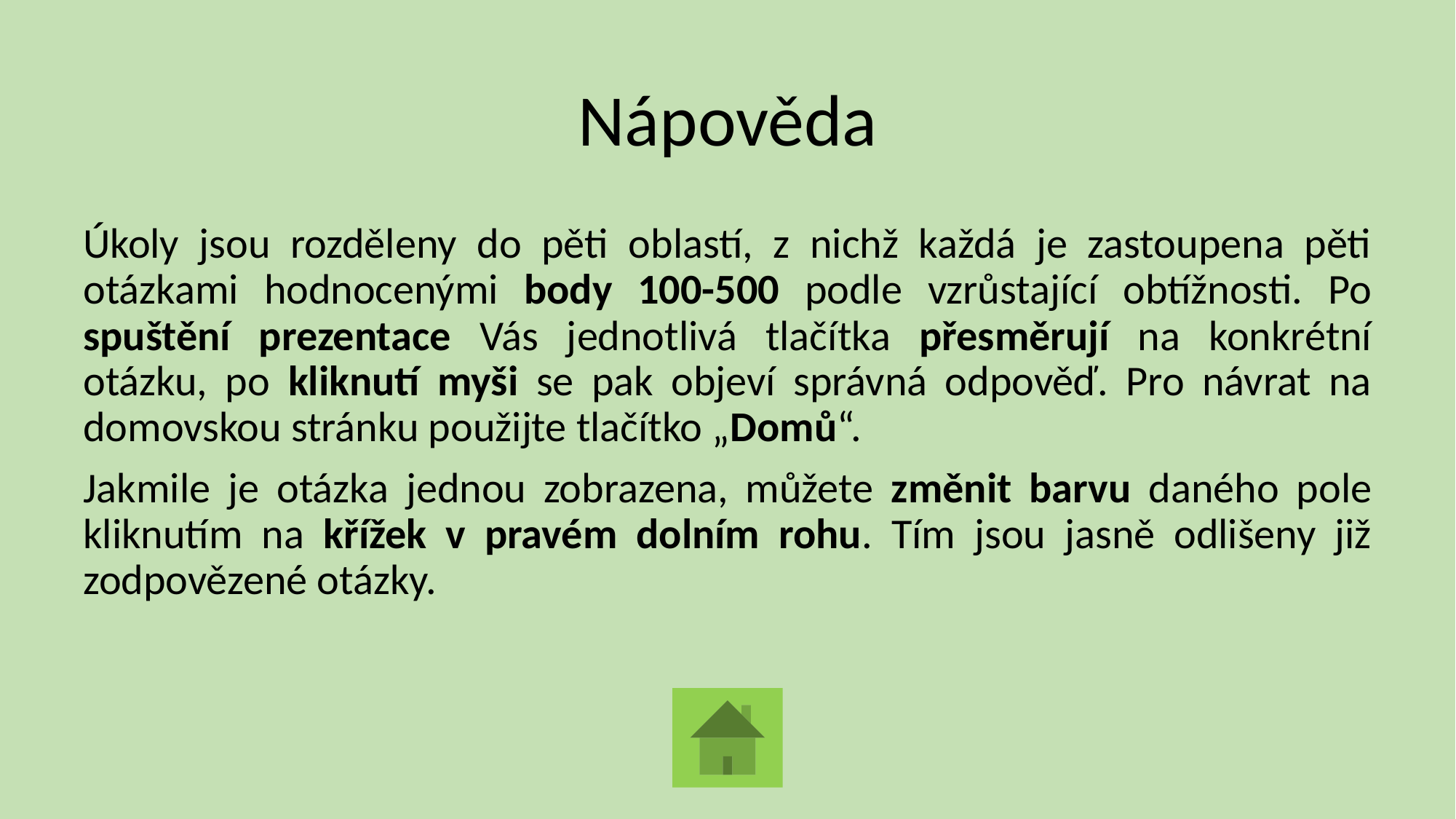

# Nápověda
Úkoly jsou rozděleny do pěti oblastí, z nichž každá je zastoupena pěti otázkami hodnocenými body 100-500 podle vzrůstající obtížnosti. Po spuštění prezentace Vás jednotlivá tlačítka přesměrují na konkrétní otázku, po kliknutí myši se pak objeví správná odpověď. Pro návrat na domovskou stránku použijte tlačítko „Domů“.
Jakmile je otázka jednou zobrazena, můžete změnit barvu daného pole kliknutím na křížek v pravém dolním rohu. Tím jsou jasně odlišeny již zodpovězené otázky.